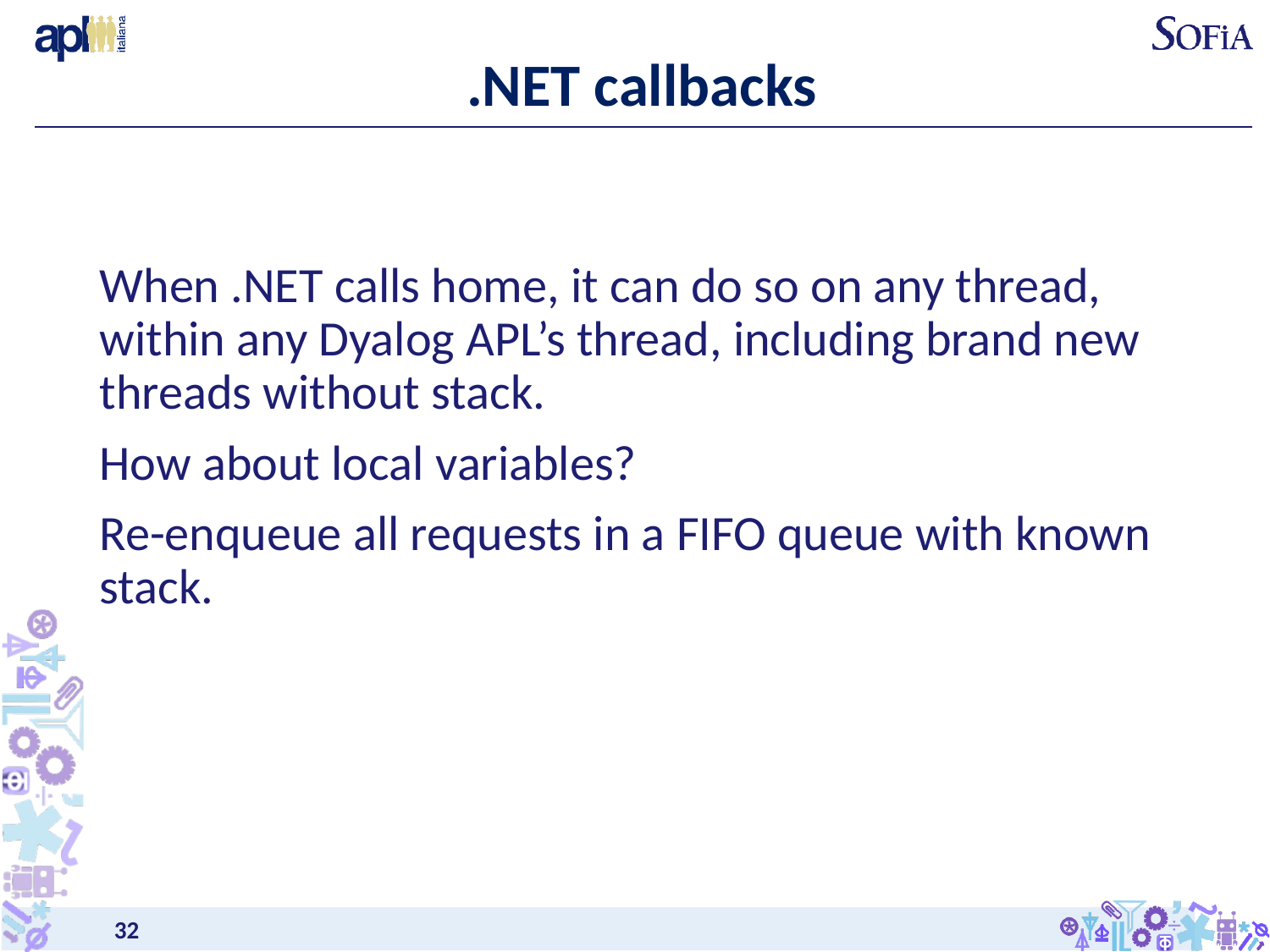

# .NET callbacks
When .NET calls home, it can do so on any thread, within any Dyalog APL’s thread, including brand new threads without stack.
How about local variables?
Re-enqueue all requests in a FIFO queue with known stack.